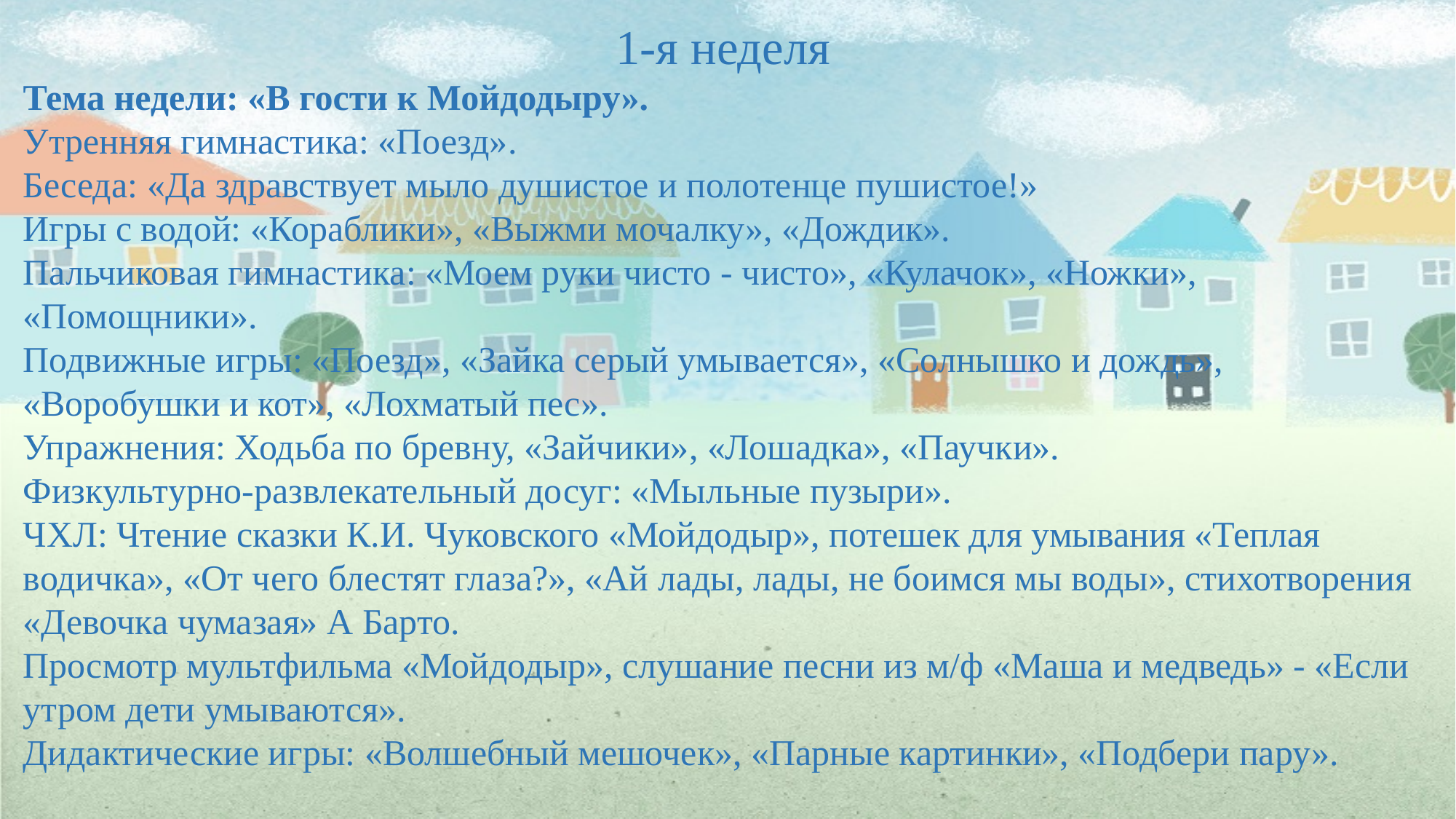

1-я неделя
Тема недели: «В гости к Мойдодыру».
Утренняя гимнастика: «Поезд».
Беседа: «Да здравствует мыло душистое и полотенце пушистое!»
Игры с водой: «Кораблики», «Выжми мочалку», «Дождик».
Пальчиковая гимнастика: «Моем руки чисто - чисто», «Кулачок», «Ножки», «Помощники».
Подвижные игры: «Поезд», «Зайка серый умывается», «Солнышко и дождь», «Воробушки и кот», «Лохматый пес».
Упражнения: Ходьба по бревну, «Зайчики», «Лошадка», «Паучки».
Физкультурно-развлекательный досуг: «Мыльные пузыри».
ЧХЛ: Чтение сказки К.И. Чуковского «Мойдодыр», потешек для умывания «Теплая водичка», «От чего блестят глаза?», «Ай лады, лады, не боимся мы воды», стихотворения «Девочка чумазая» А Барто.
Просмотр мультфильма «Мойдодыр», слушание песни из м/ф «Маша и медведь» - «Если утром дети умываются».
Дидактические игры: «Волшебный мешочек», «Парные картинки», «Подбери пару».